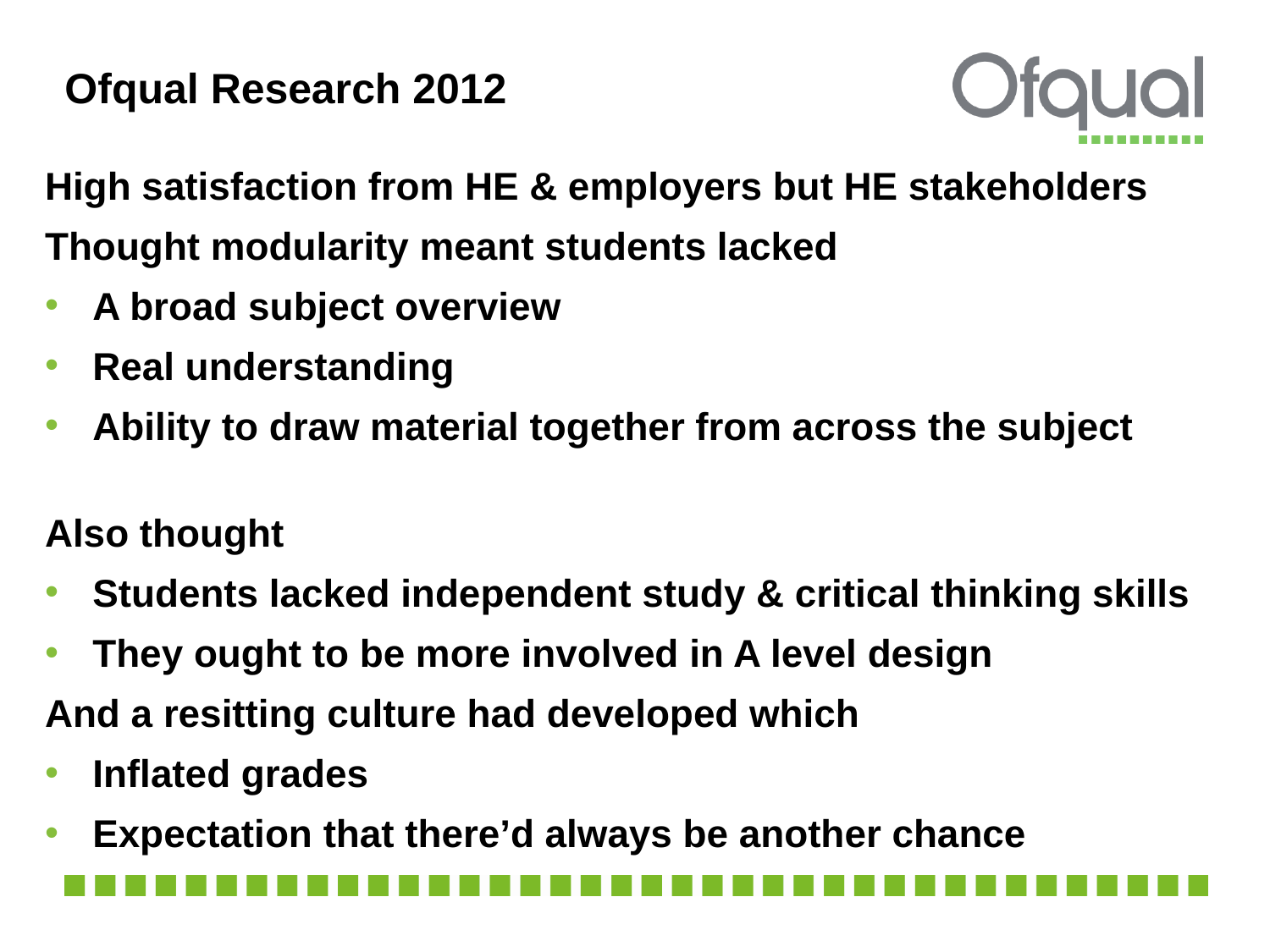

# Ofqual Research 2012
High satisfaction from HE & employers but HE stakeholders
Thought modularity meant students lacked
A broad subject overview
Real understanding
Ability to draw material together from across the subject
Also thought
Students lacked independent study & critical thinking skills
They ought to be more involved in A level design
And a resitting culture had developed which
Inflated grades
Expectation that there’d always be another chance